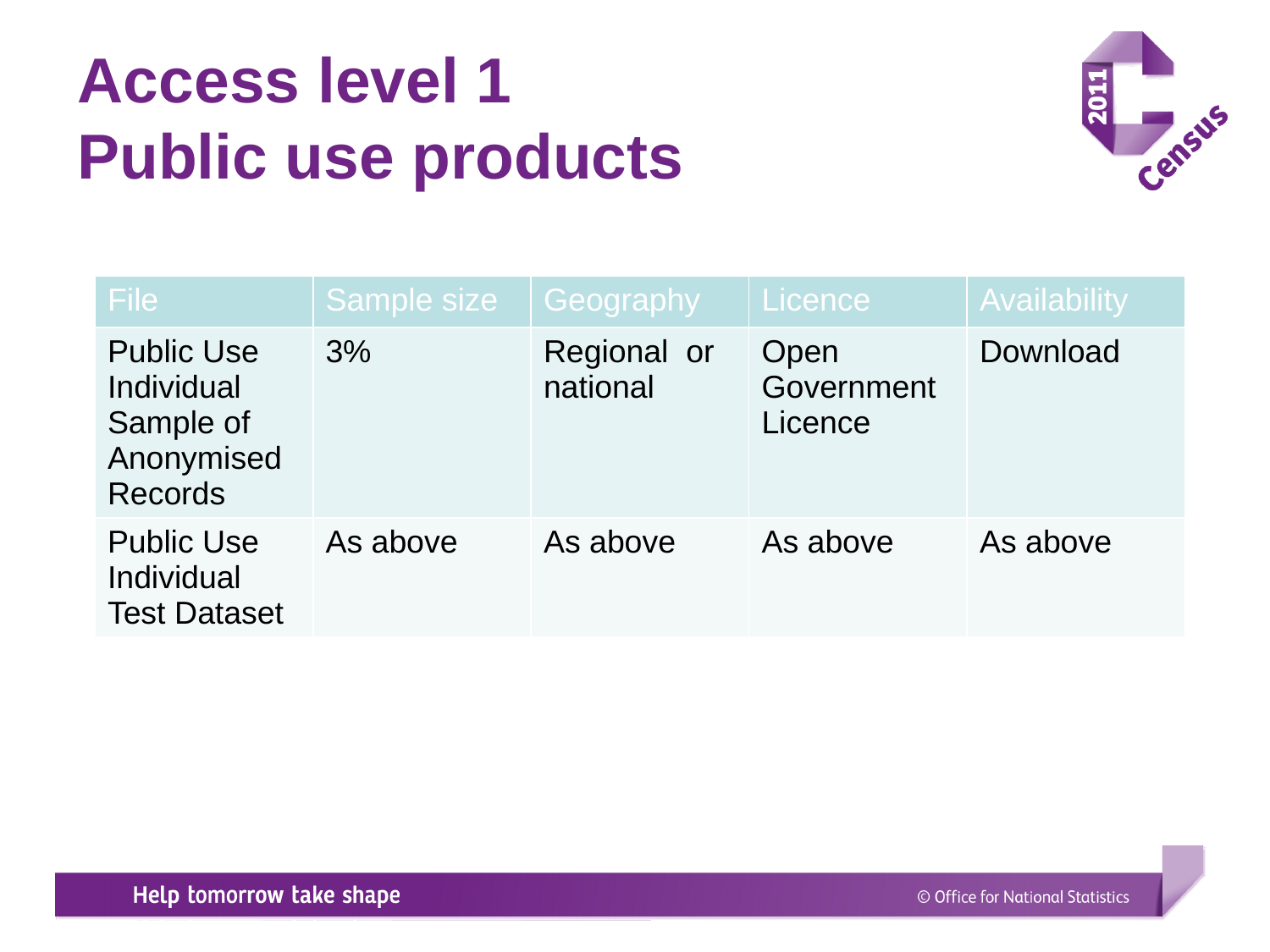

# Access level 1 Public use products
| File | Sample size | Geography | Licence | Availability |
| --- | --- | --- | --- | --- |
| Public Use Individual Sample of Anonymised Records | 3% | Regional or national | Open Government Licence | Download |
| Public Use Individual Test Dataset | As above | As above | As above | As above |